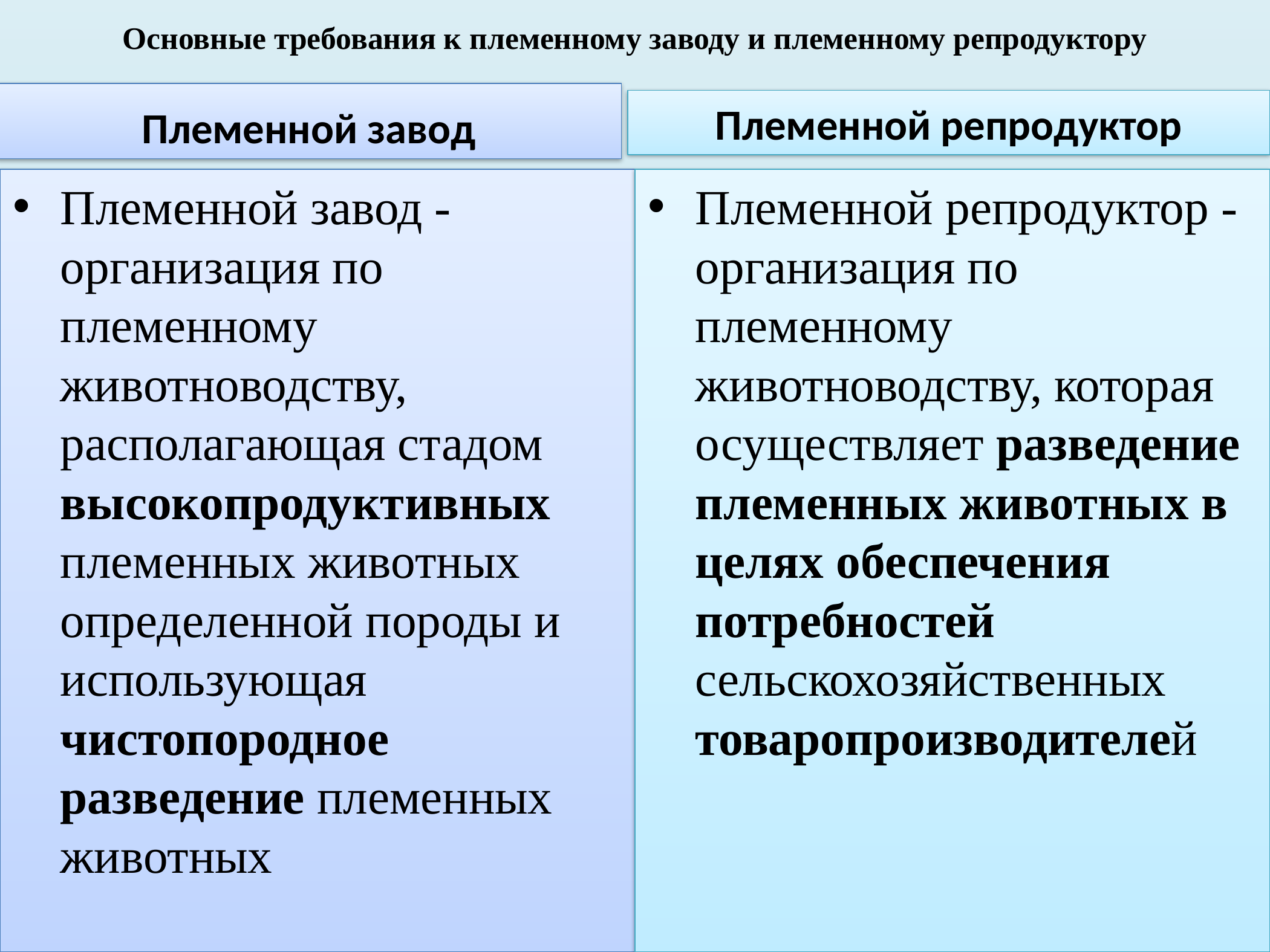

# Основные требования к племенному заводу и племенному репродуктору
Племенной завод
Племенной репродуктор
Племенной завод - организация по племенному животноводству, располагающая стадом высокопродуктивных племенных животных определенной породы и использующая чистопородное разведение племенных животных
Племенной репродуктор - организация по племенному животноводству, которая осуществляет разведение племенных животных в целях обеспечения потребностей сельскохозяйственных товаропроизводителей